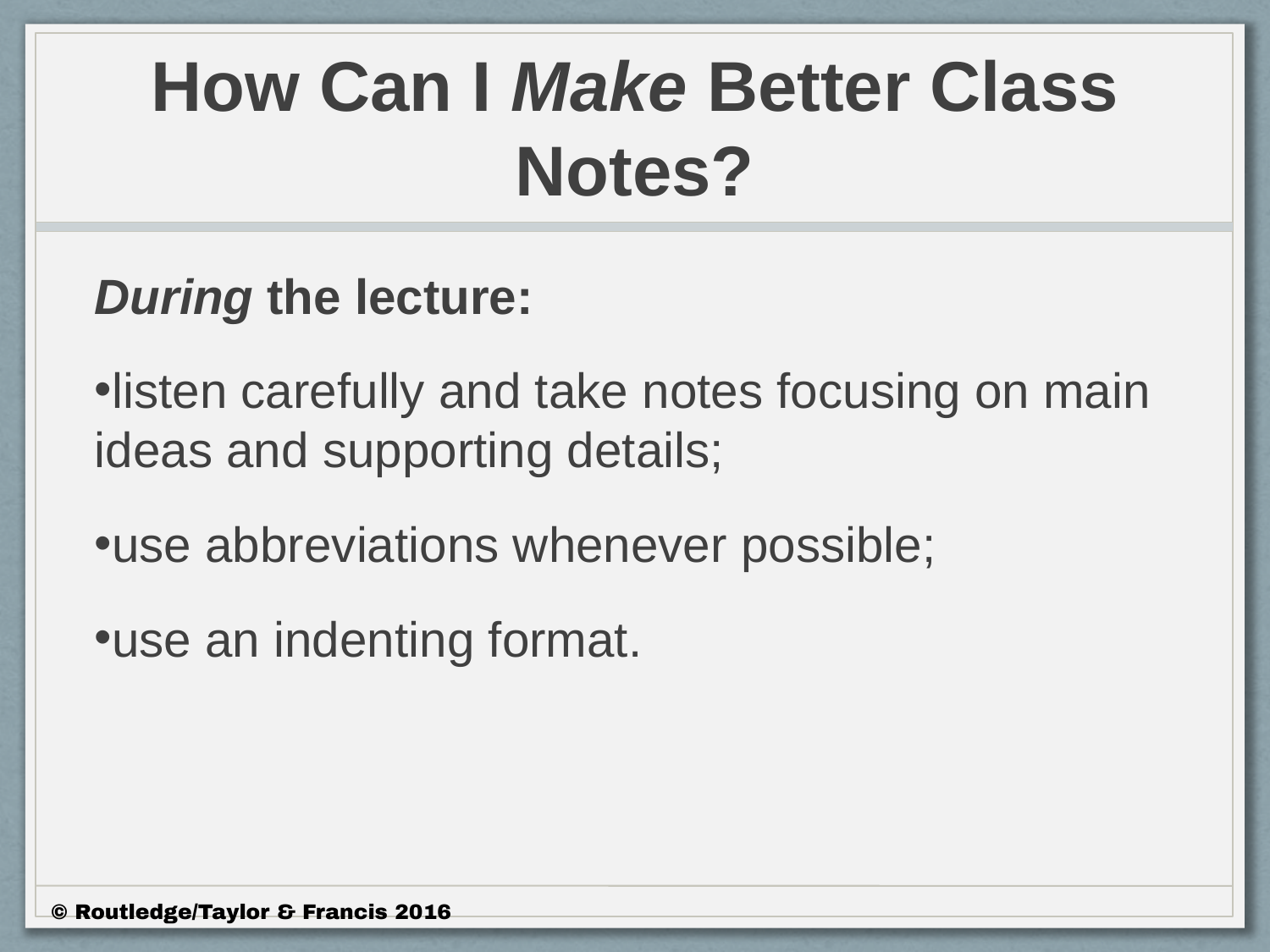

# How Can I Make Better Class Notes?
During the lecture:
listen carefully and take notes focusing on main ideas and supporting details;
use abbreviations whenever possible;
use an indenting format.
© Routledge/Taylor & Francis 2016